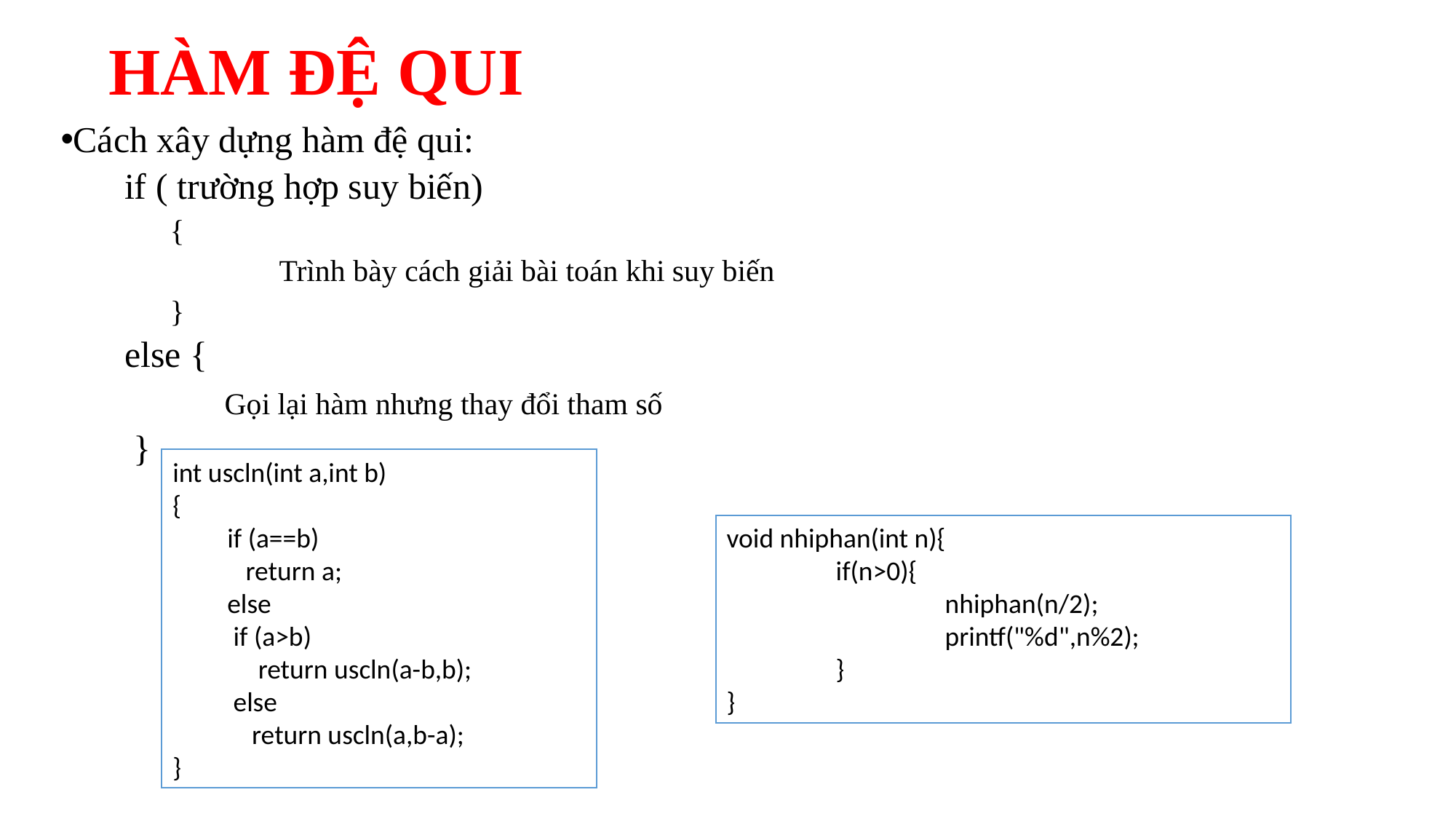

# HÀM ĐỆ QUI
Cách xây dựng hàm đệ qui:
 if ( trường hợp suy biến)
{
	Trình bày cách giải bài toán khi suy biến
}
 else {
	Gọi lại hàm nhưng thay đổi tham số
  }
int uscln(int a,int b)
{
if (a==b)
   return a;
else
 if (a>b)
     return uscln(a-b,b);
 else
    return uscln(a,b-a);
}
void nhiphan(int n){
	if(n>0){
		nhiphan(n/2);
		printf("%d",n%2);
	}
}